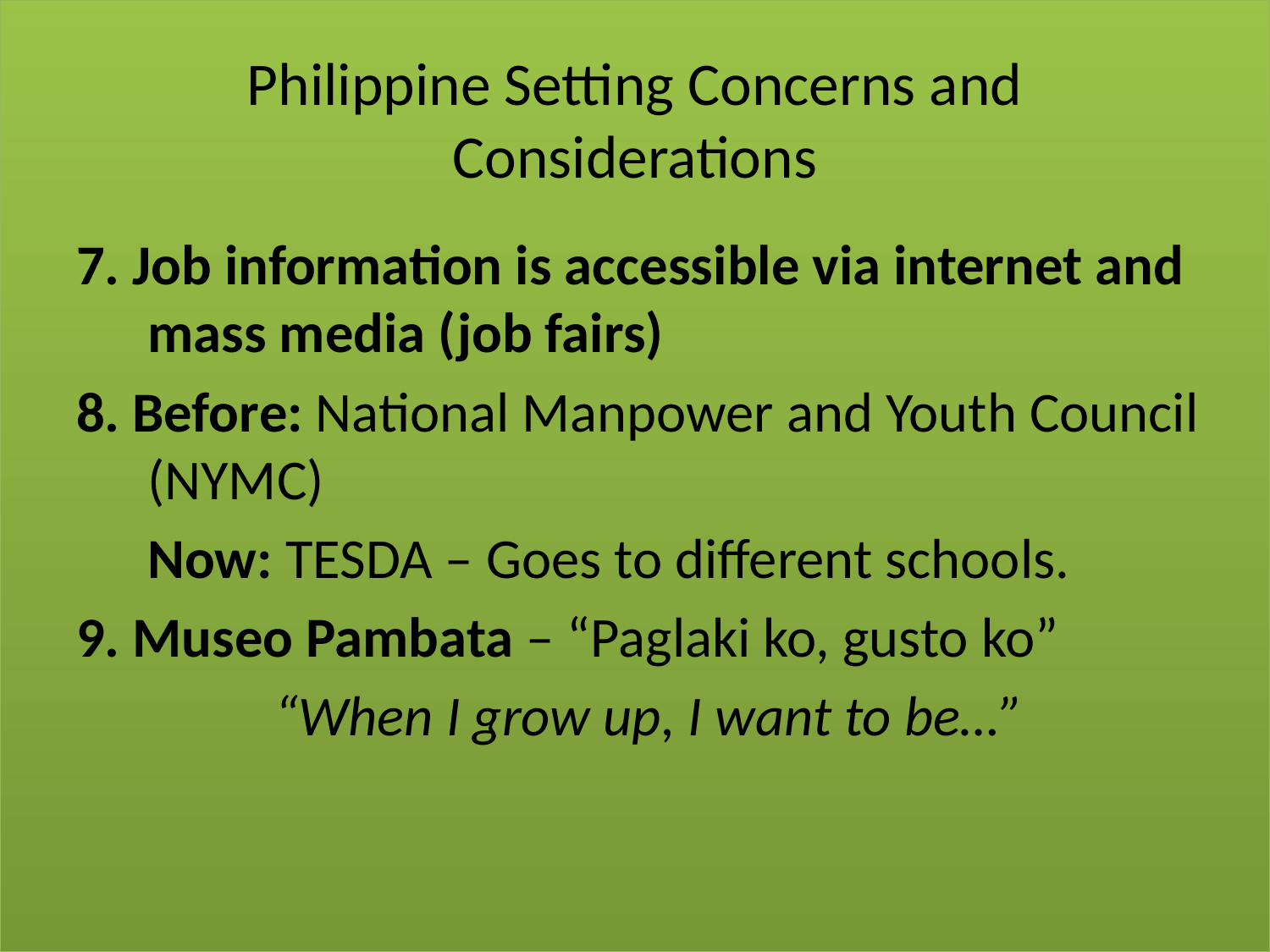

# Philippine Setting Concerns and Considerations
7. Job information is accessible via internet and mass media (job fairs)
8. Before: National Manpower and Youth Council (NYMC)
	Now: TESDA – Goes to different schools.
9. Museo Pambata – “Paglaki ko, gusto ko”
		“When I grow up, I want to be…”